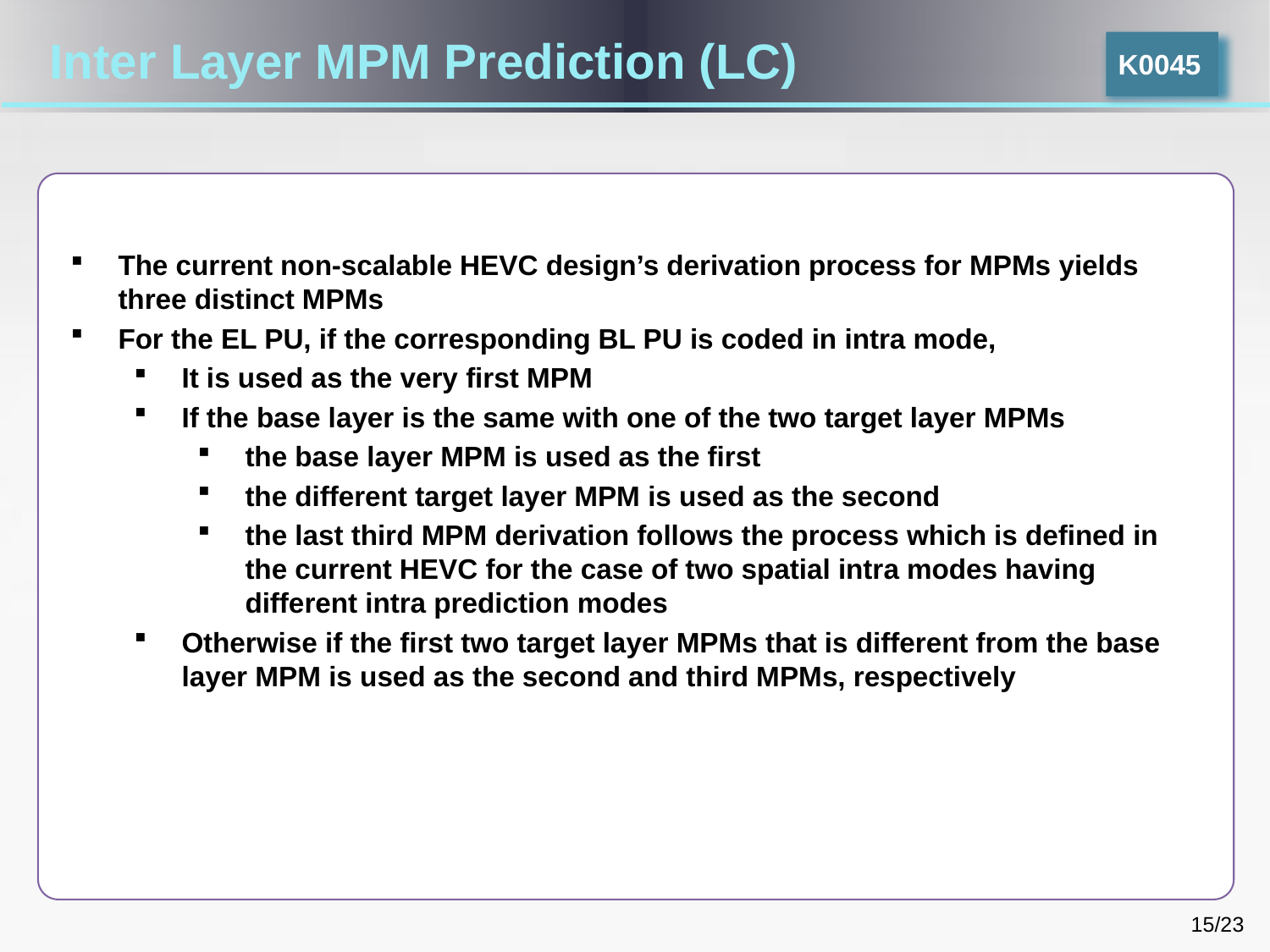

Inter Layer MPM Prediction (LC)

K0045

The current non-scalable HEVC design’s derivation process for MPMs yields three distinct MPMs
For the EL PU, if the corresponding BL PU is coded in intra mode,
It is used as the very first MPM
If the base layer is the same with one of the two target layer MPMs
the base layer MPM is used as the first
the different target layer MPM is used as the second
the last third MPM derivation follows the process which is defined in the current HEVC for the case of two spatial intra modes having different intra prediction modes
Otherwise if the first two target layer MPMs that is different from the base layer MPM is used as the second and third MPMs, respectively